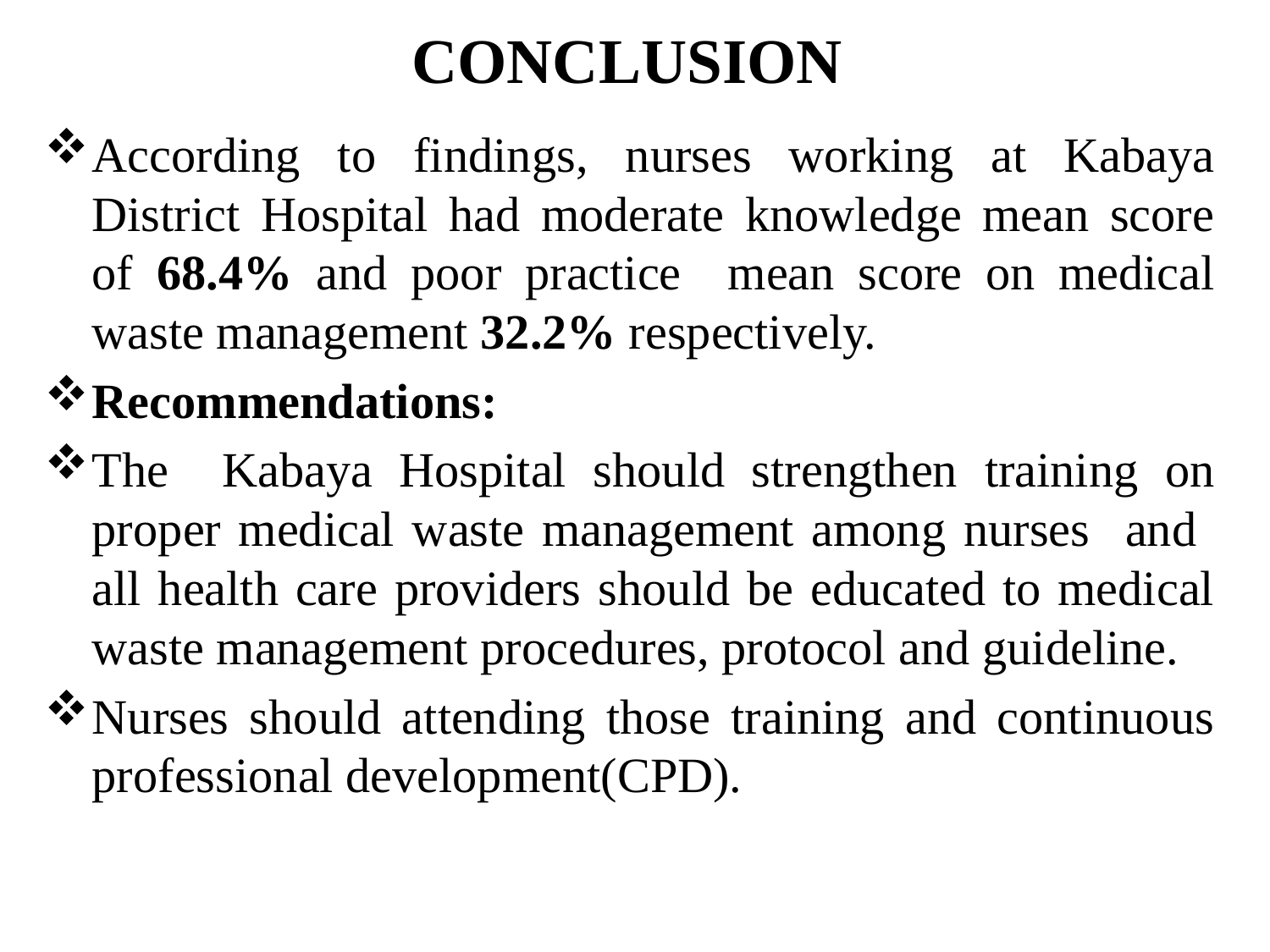

# CONCLUSION
According to findings, nurses working at Kabaya District Hospital had moderate knowledge mean score of 68.4% and poor practice  mean score on medical waste management 32.2% respectively.
Recommendations:
The  Kabaya Hospital should strengthen training on proper medical waste management among nurses  and  all health care providers should be educated to medical waste management procedures, protocol and guideline.
Nurses should attending those training and continuous professional development(CPD).